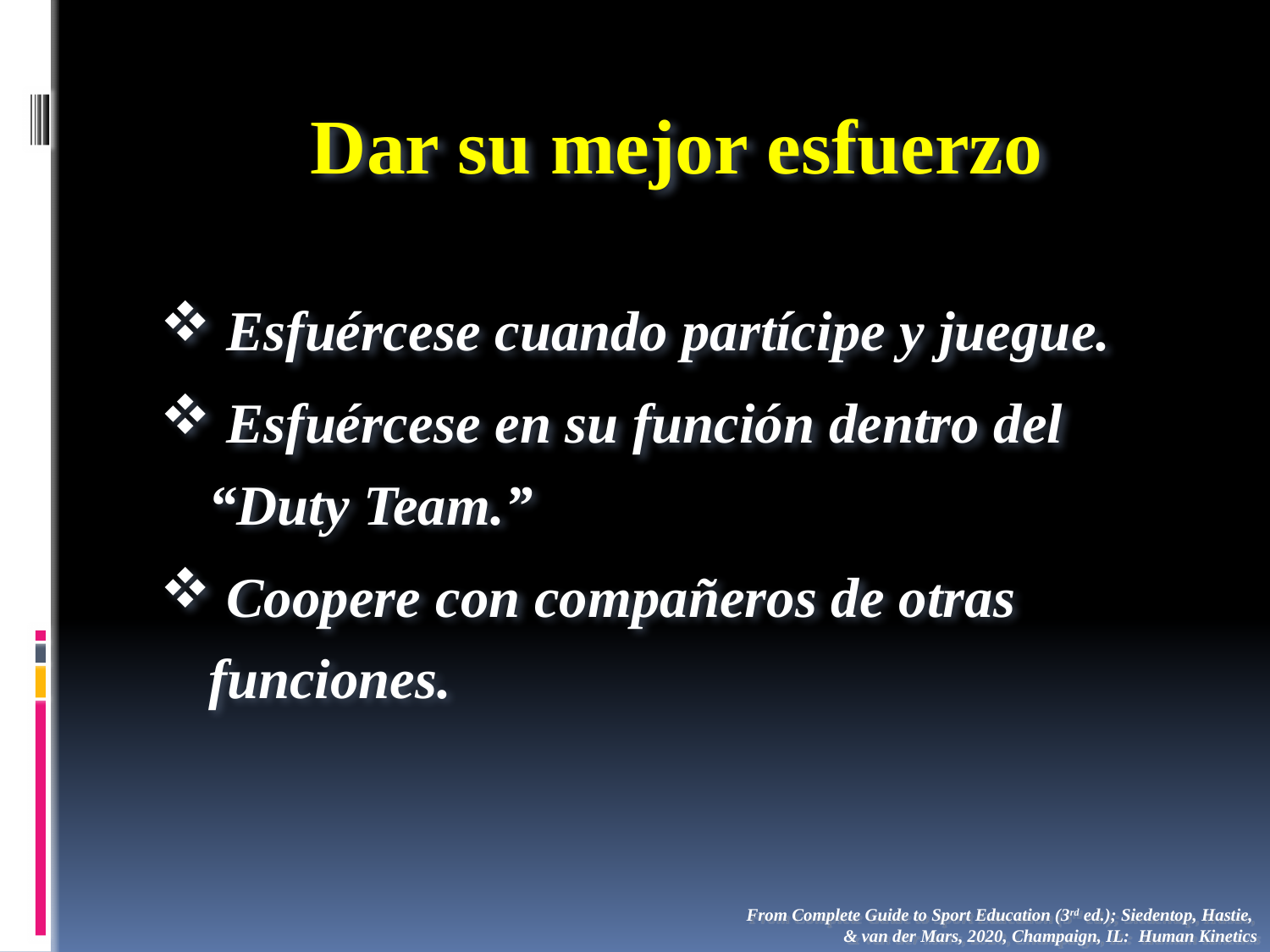

Dar su mejor esfuerzo
 Esfuércese cuando partícipe y juegue.
 Esfuércese en su función dentro del “Duty Team.”
 Coopere con compañeros de otras funciones.

From Complete Guide to Sport Education (3rd ed.); Siedentop, Hastie,
& van der Mars, 2020, Champaign, IL:  Human Kinetics